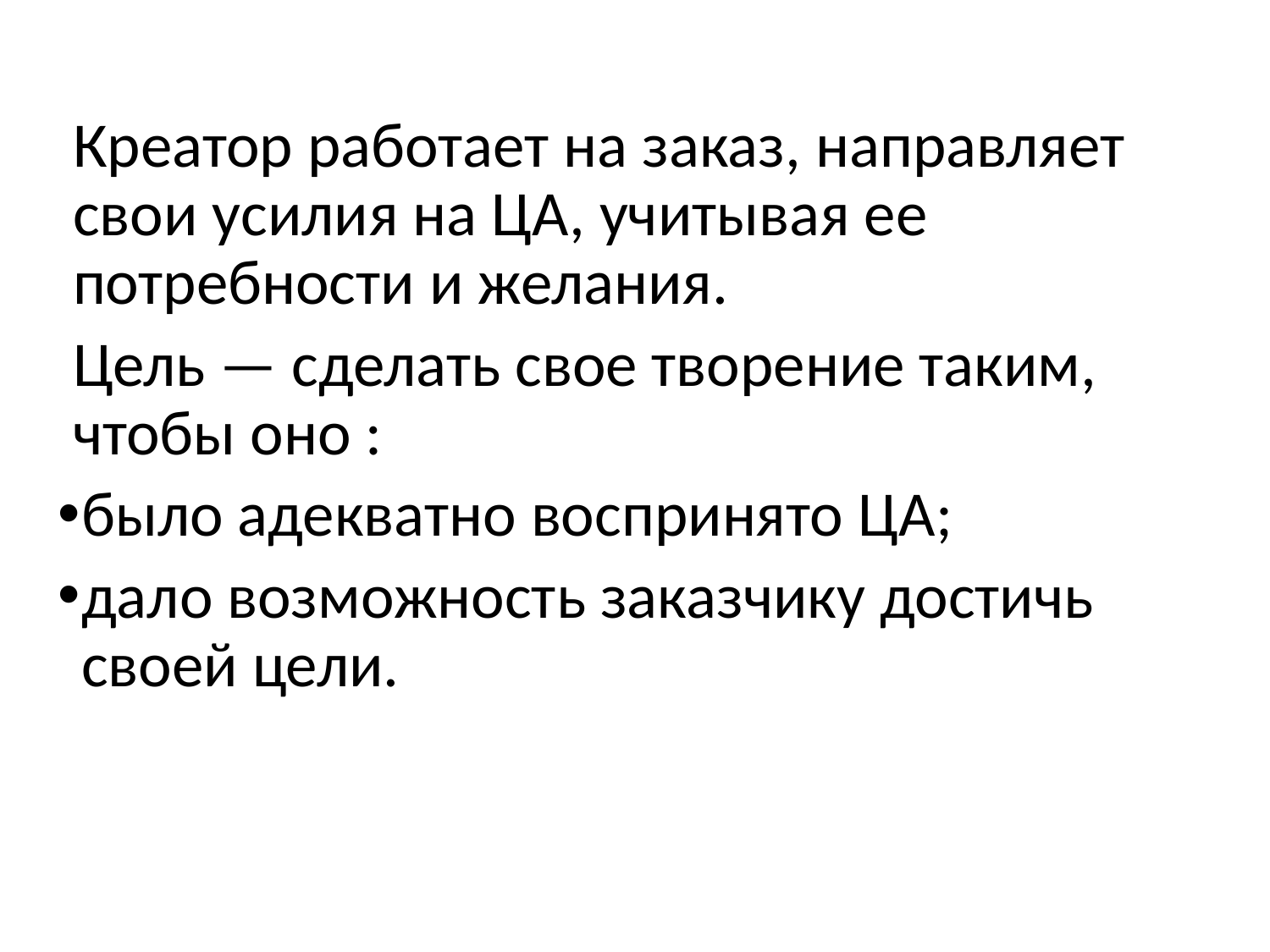

Креатор работает на заказ, направляет свои усилия на ЦА, учитывая ее потребности и желания.
Цель — сделать свое творение таким, чтобы оно :
было адекватно воспринято ЦА;
дало возможность заказчику достичь своей цели.